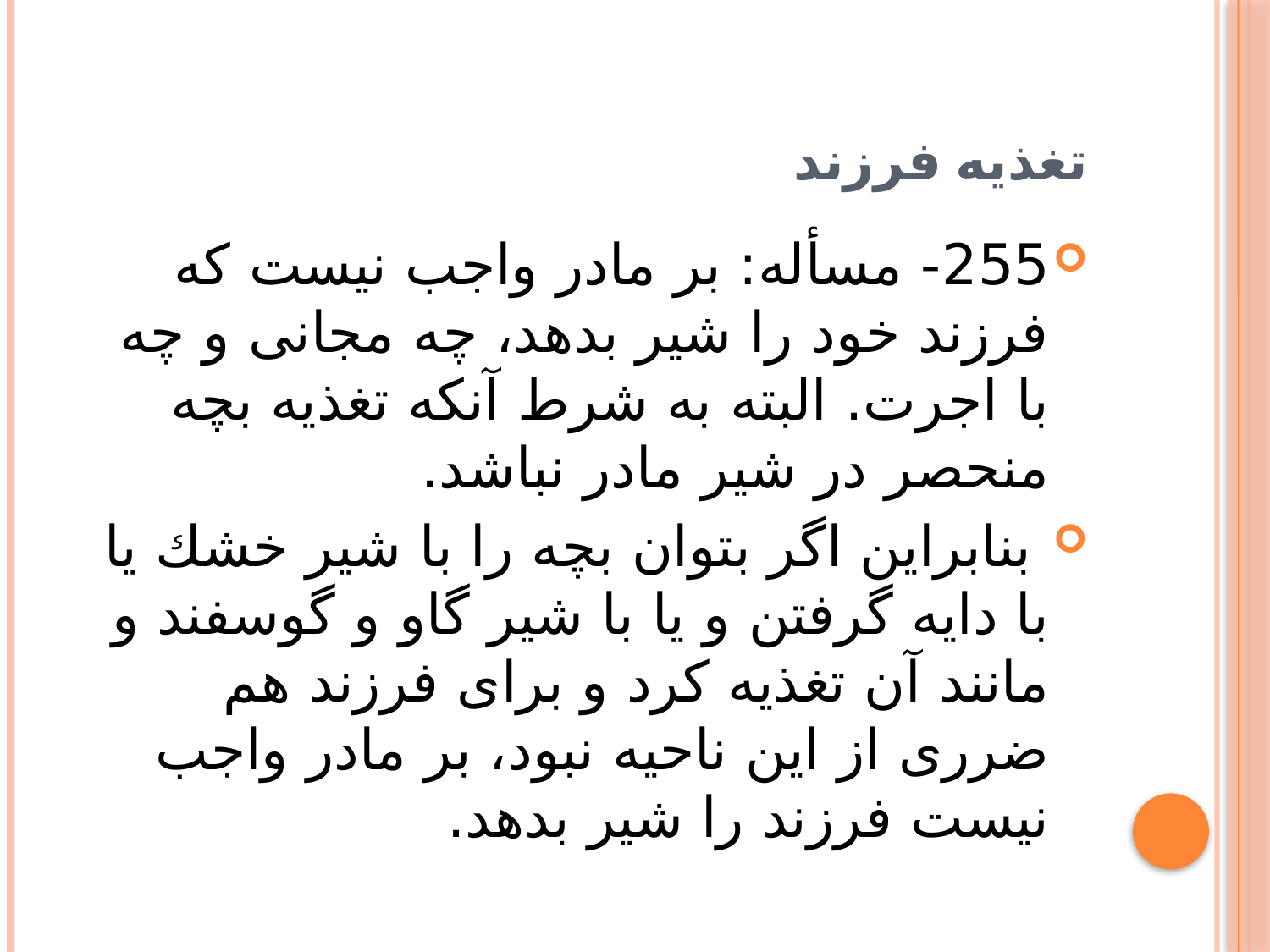

# تغذيه فرزند
255- مسأله: بر مادر واجب نيست كه فرزند خود را شير بدهد، چه مجانى و چه با اجرت. البته به شرط آنكه تغذيه بچه منحصر در شير مادر نباشد.
 بنابراين اگر بتوان بچه را با شير خشك يا با دايه گرفتن و يا با شير گاو و گوسفند و مانند آن تغذيه كرد و براى فرزند هم ضررى از اين ناحيه نبود، بر مادر واجب نيست فرزند را شير بدهد.